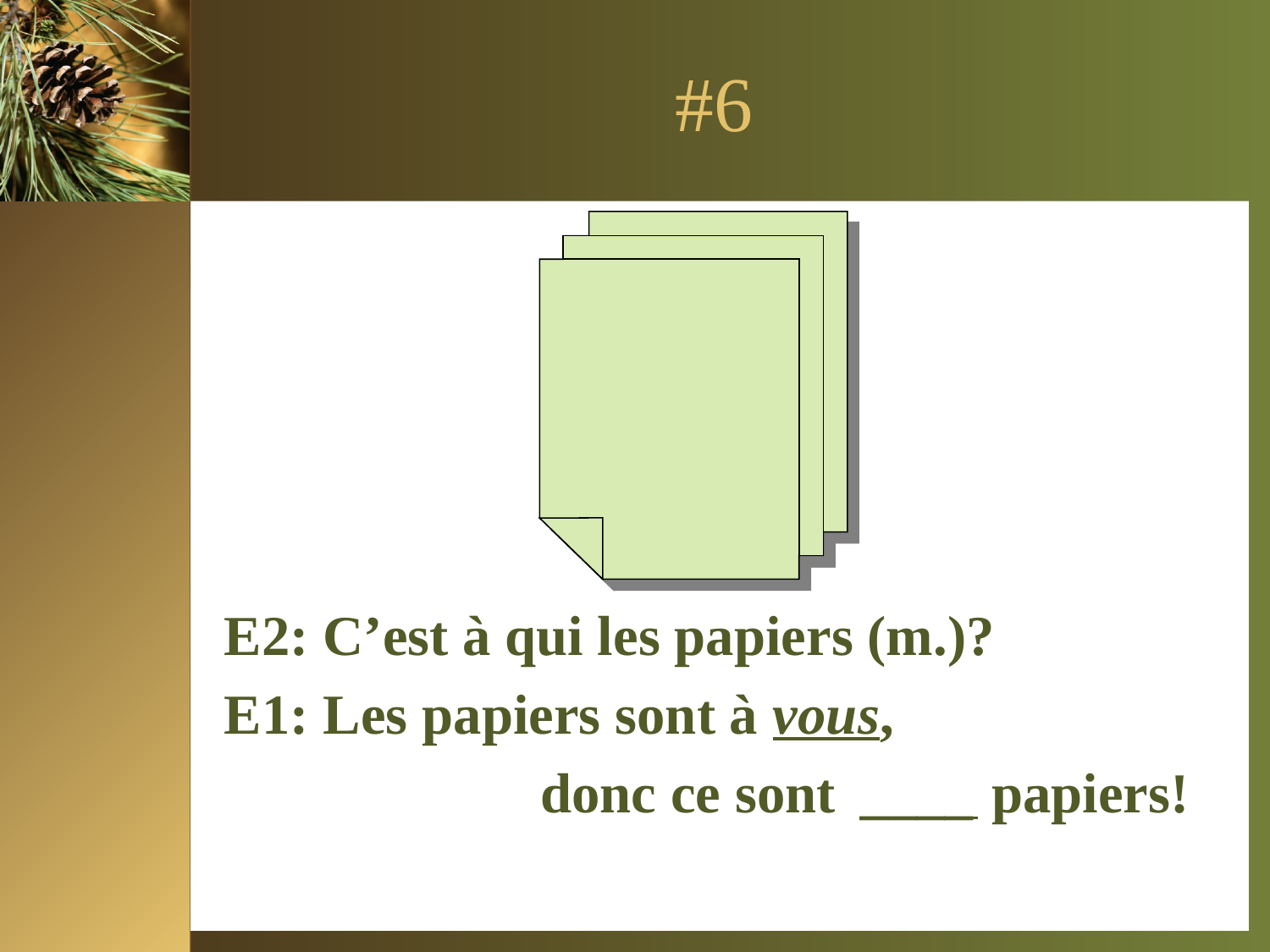

# #6

E2: C’est à qui les papiers (m.)?
E1: Les papiers sont à vous,
			 donc ce sont  ____ papiers!